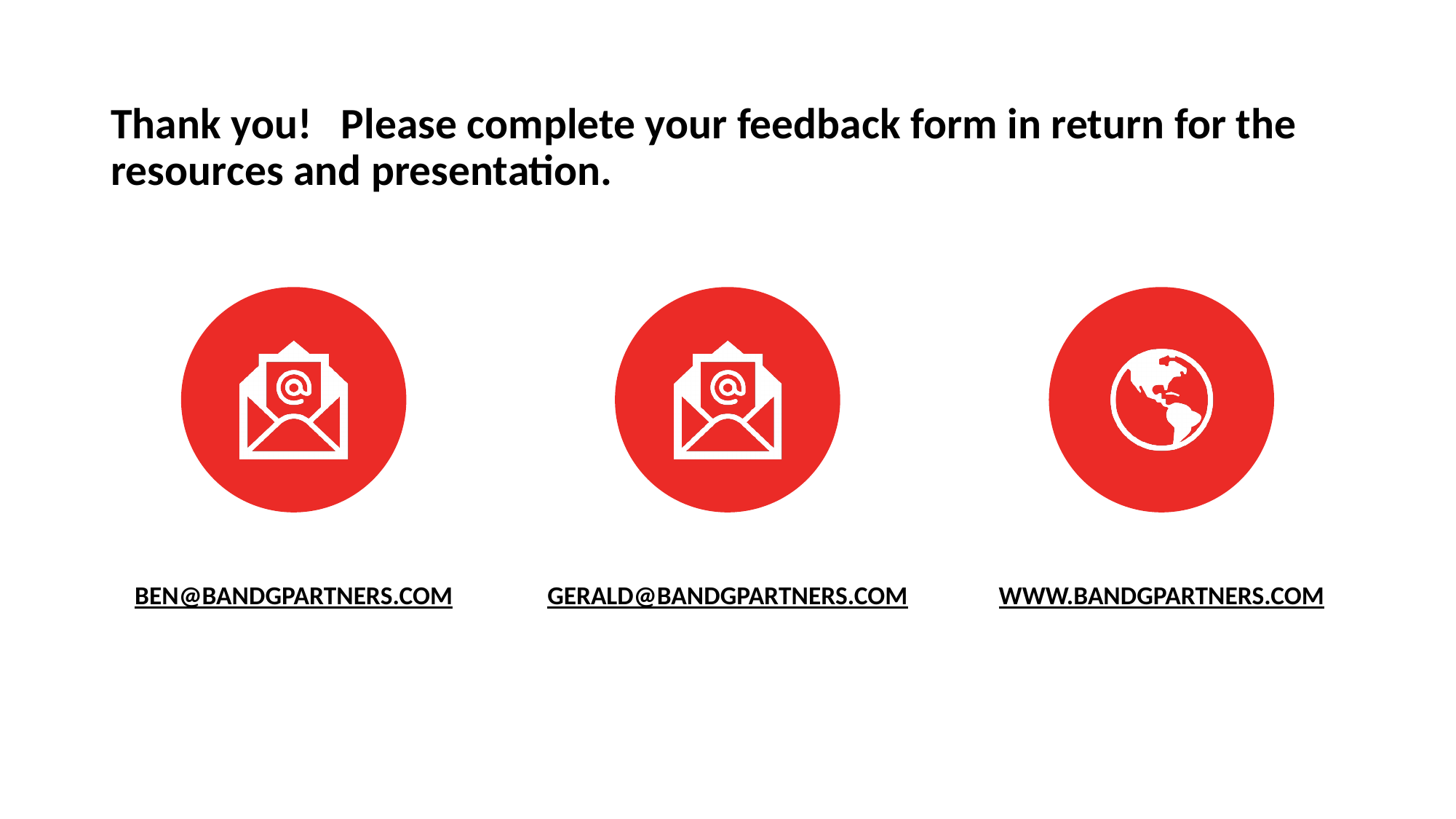

# Thank you!   Please complete your feedback form in return for the resources and presentation.

BEN@BANDGPARTNERS.COM

GERALD@BANDGPARTNERS.COM

WWW.BANDGPARTNERS.COM